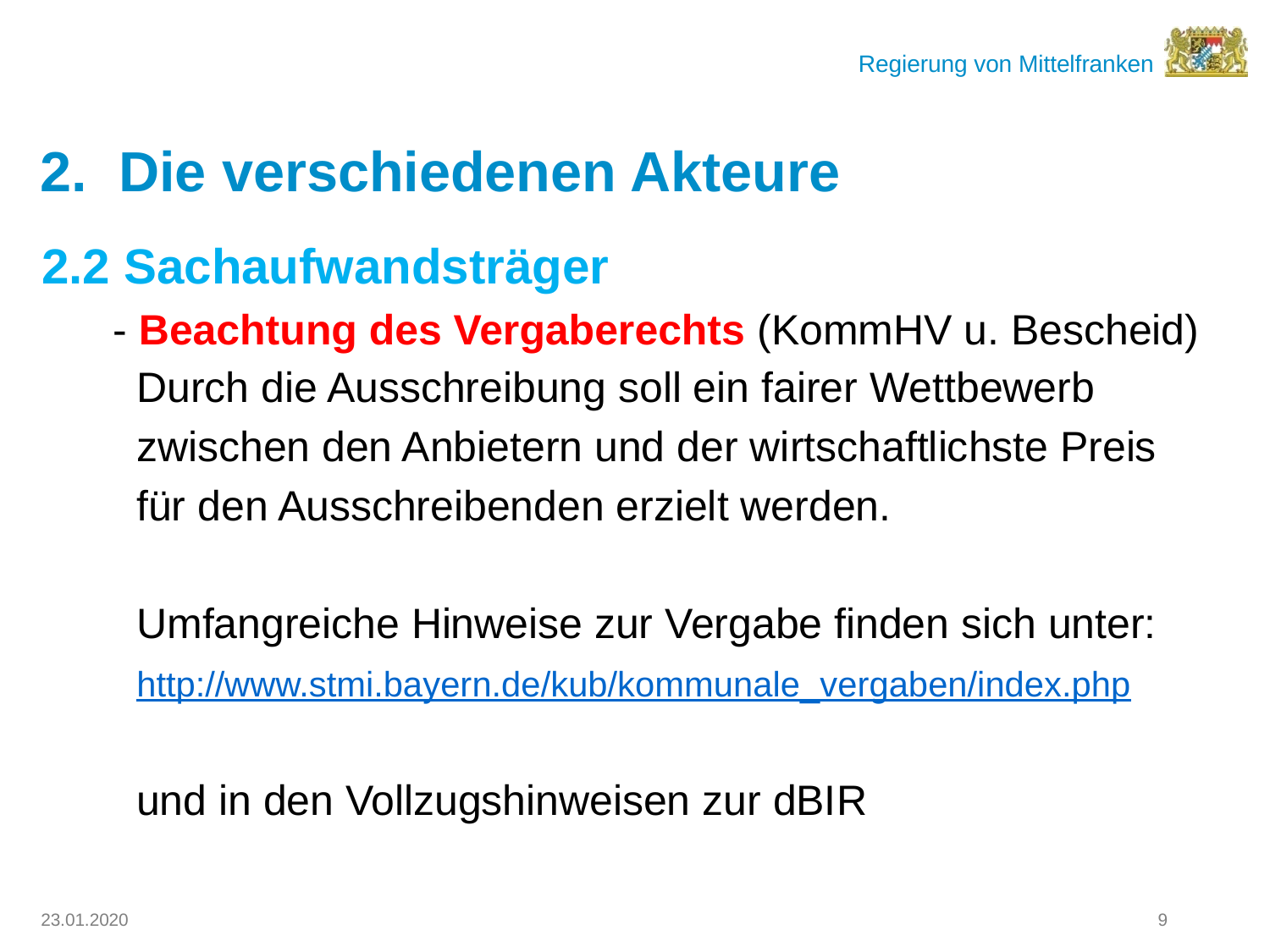

# 2.  Die verschiedenen Akteure
2.2 Sachaufwandsträger
      - Beachtung des Vergaberechts (KommHV u. Bescheid)
        Durch die Ausschreibung soll ein fairer Wettbewerb
        zwischen den Anbietern und der wirtschaftlichste Preis
        für den Ausschreibenden erzielt werden.

        Umfangreiche Hinweise zur Vergabe finden sich unter:
        http://www.stmi.bayern.de/kub/kommunale_vergaben/index.php

        und in den Vollzugshinweisen zur dBIR

9